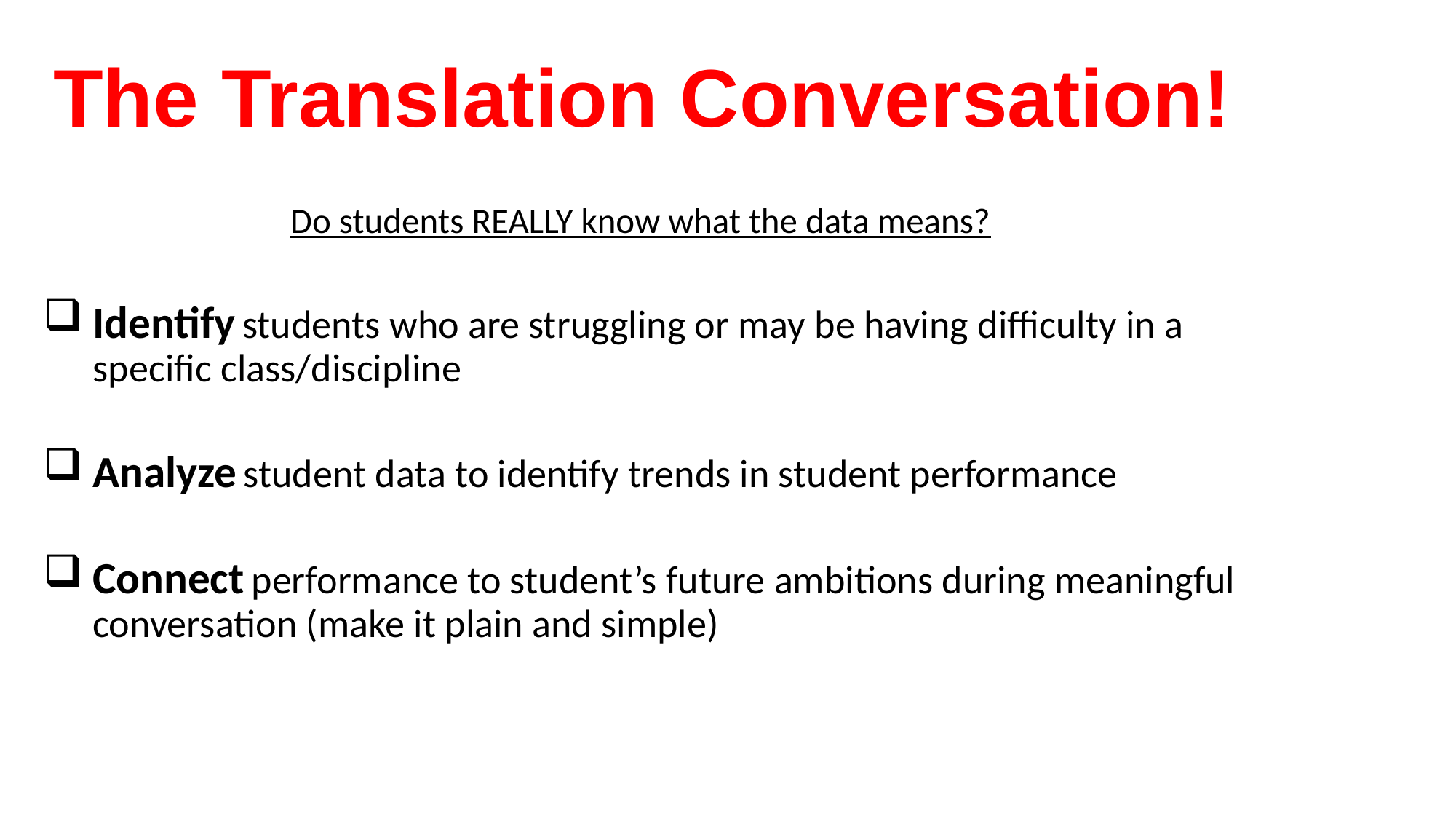

# The Translation Conversation!
Do students REALLY know what the data means?

Identify students who are struggling or may be having difficulty in a specific class/discipline

Analyze student data to identify trends in student performance

Connect performance to student’s future ambitions during meaningful conversation (make it plain and simple)